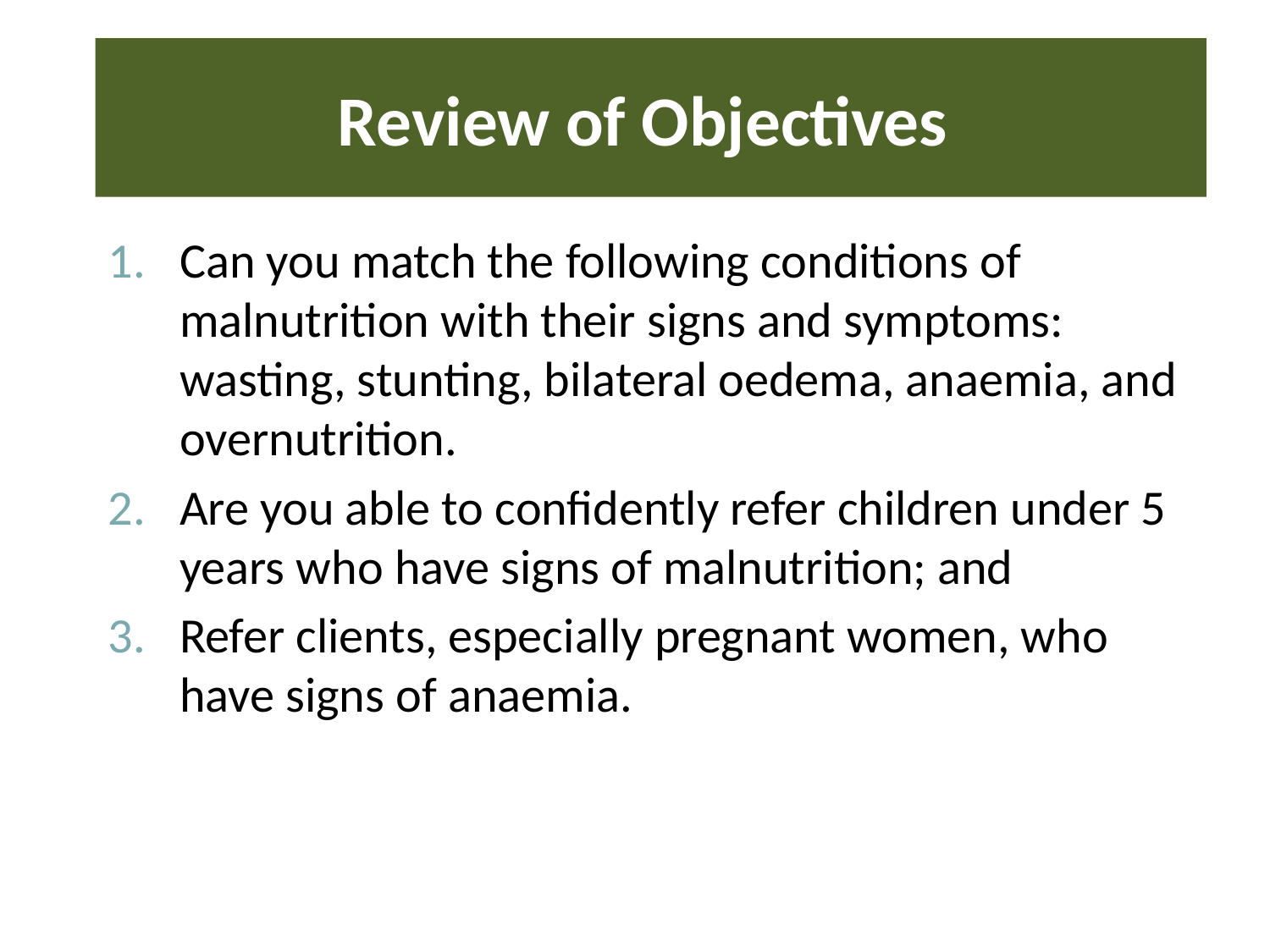

# Review of Objectives
Can you match the following conditions of malnutrition with their signs and symptoms: wasting, stunting, bilateral oedema, anaemia, and overnutrition.
Are you able to confidently refer children under 5 years who have signs of malnutrition; and
Refer clients, especially pregnant women, who have signs of anaemia.